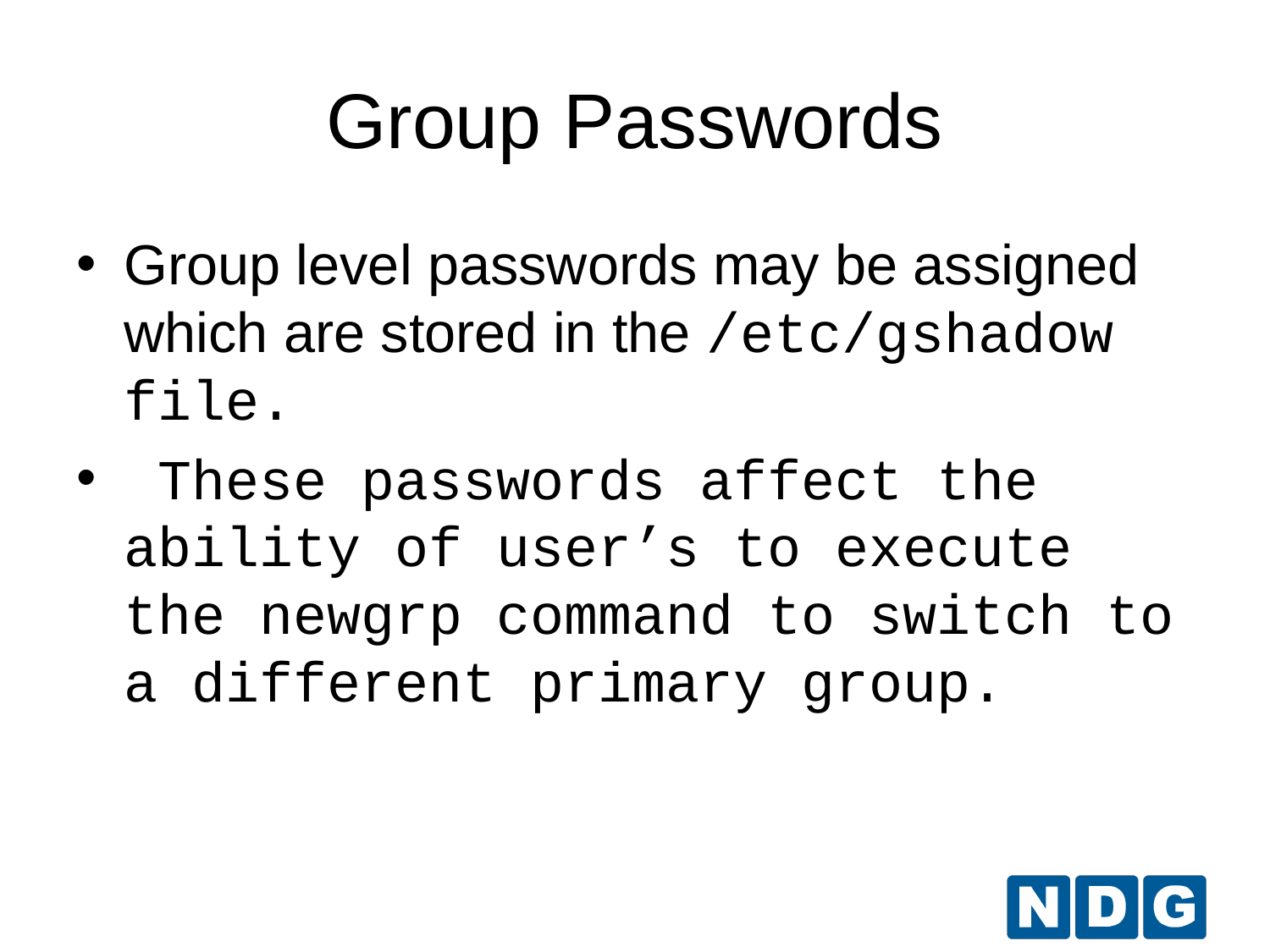

Group Passwords
Group level passwords may be assigned which are stored in the /etc/gshadow file.
 These passwords affect the ability of user’s to execute the newgrp command to switch to a different primary group.